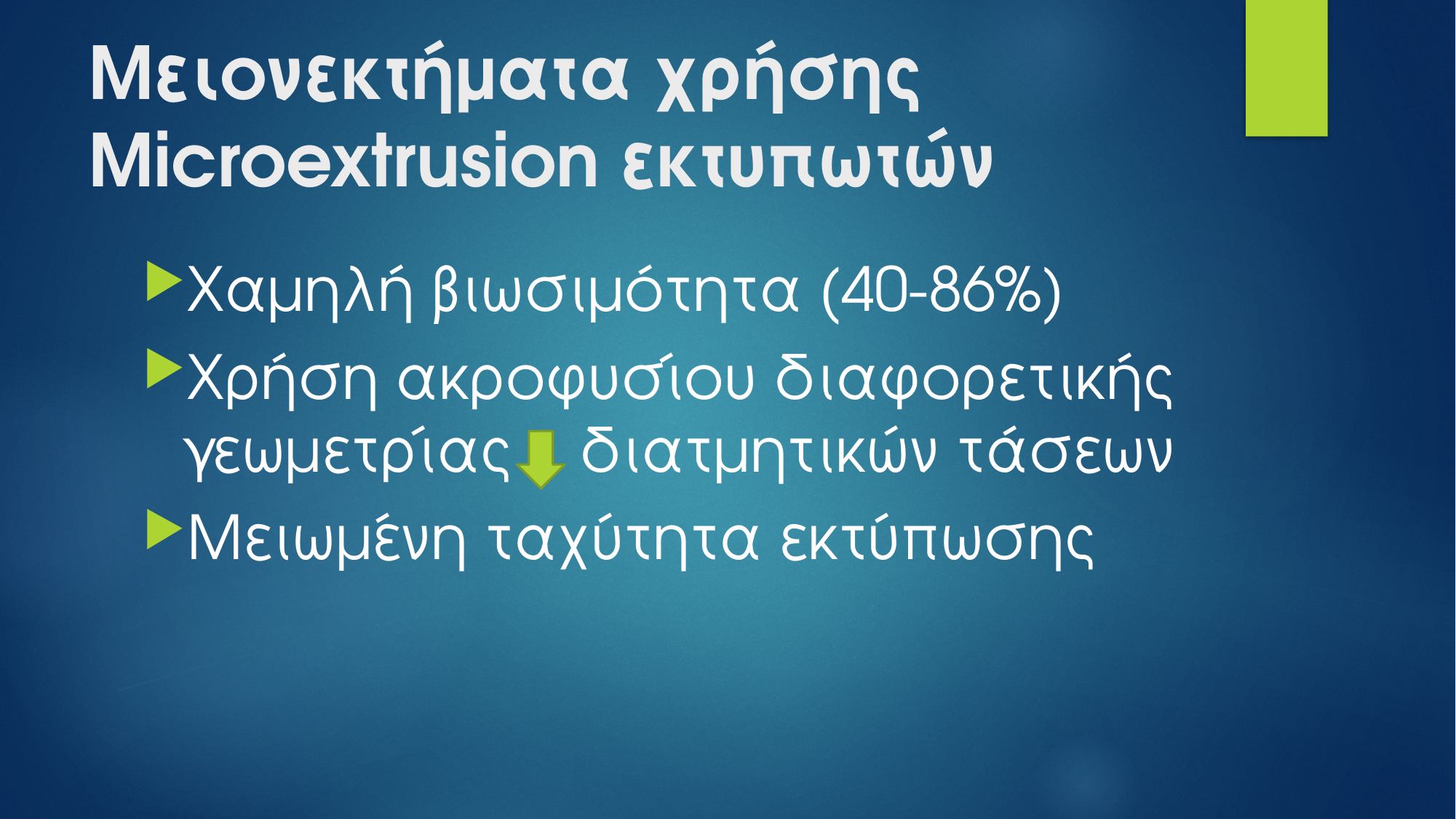

# Μειονεκτήματα χρήσης Microextrusion εκτυπωτών
Χαμηλή βιωσιμότητα (40-86%)
Χρήση ακροφυσίου διαφορετικής γεωμετρίας    διατμητικών τάσεων
Μειωμένη ταχύτητα εκτύπωσης